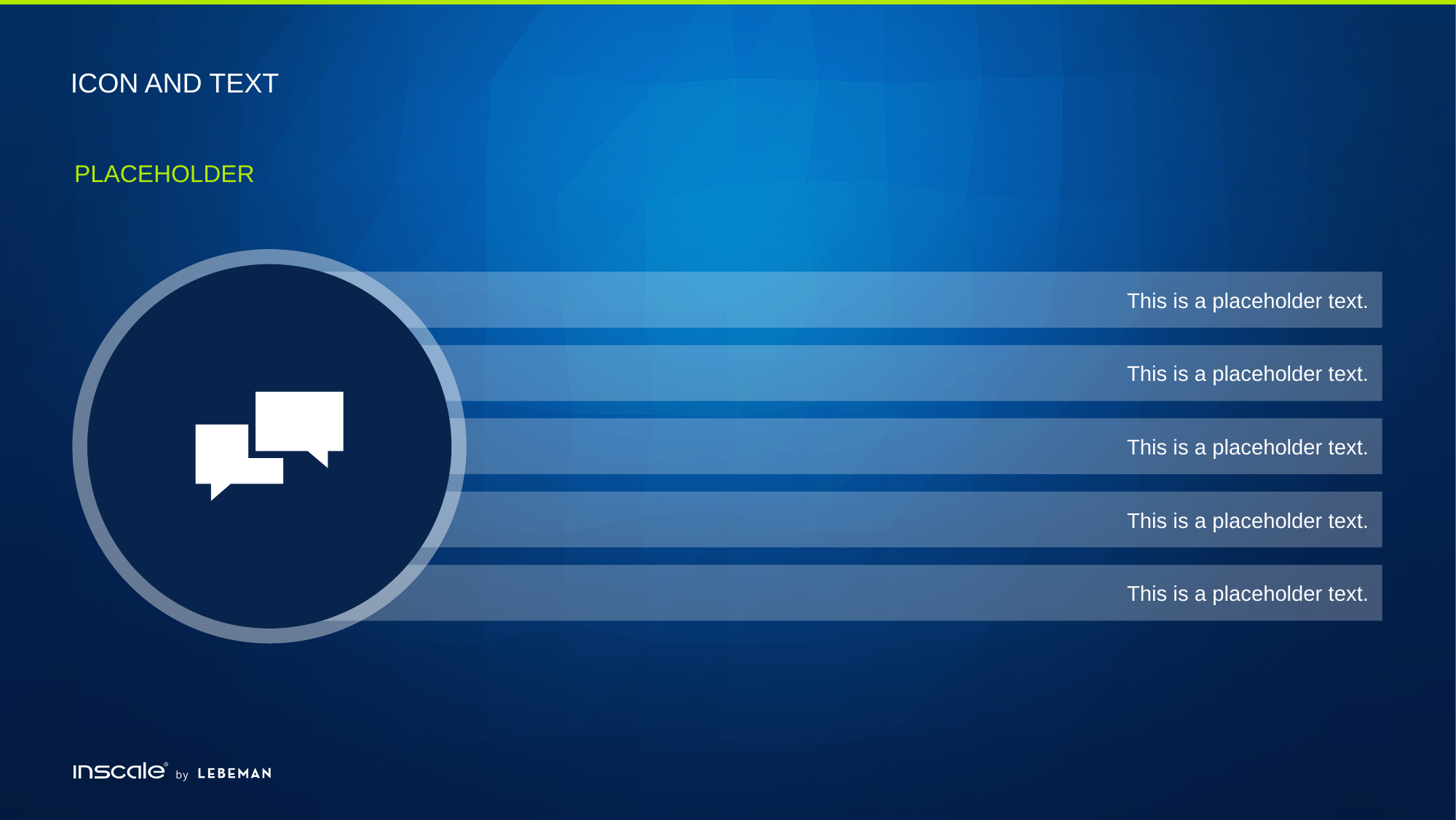

# Icon and text

Placeholder

This is a placeholder text.
This is a placeholder text.
This is a placeholder text.
This is a placeholder text.
This is a placeholder text.